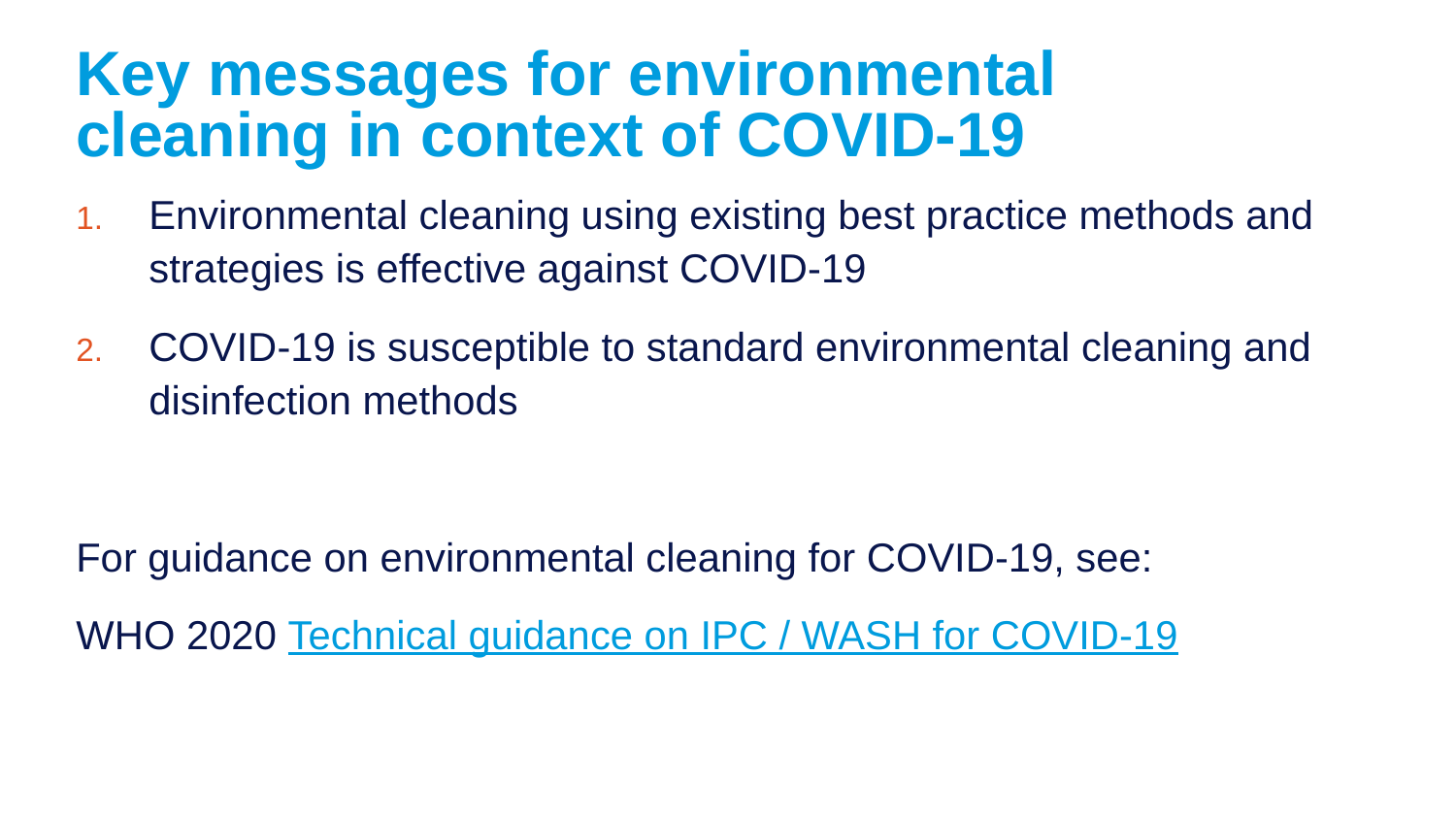

# Key messages for environmental cleaning in context of COVID-19
Environmental cleaning using existing best practice methods and strategies is effective against COVID-19
COVID-19 is susceptible to standard environmental cleaning and disinfection methods

For guidance on environmental cleaning for COVID-19, see:
WHO 2020 Technical guidance on IPC / WASH for COVID-19